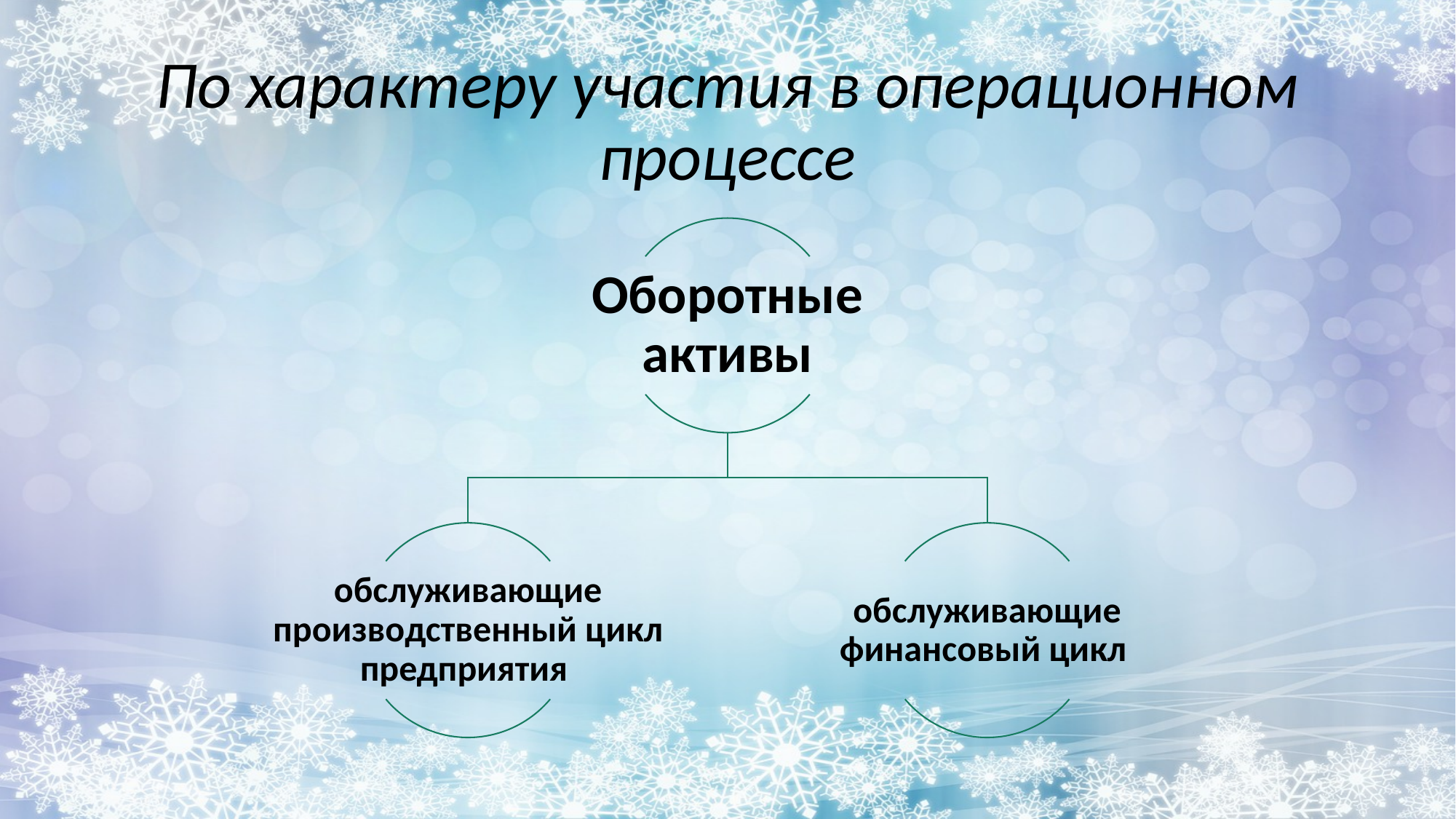

# По характеру участия в операционном процессе
Оборотные активы
обслуживающие производственный цикл предприятия
обслуживающие финансовый цикл